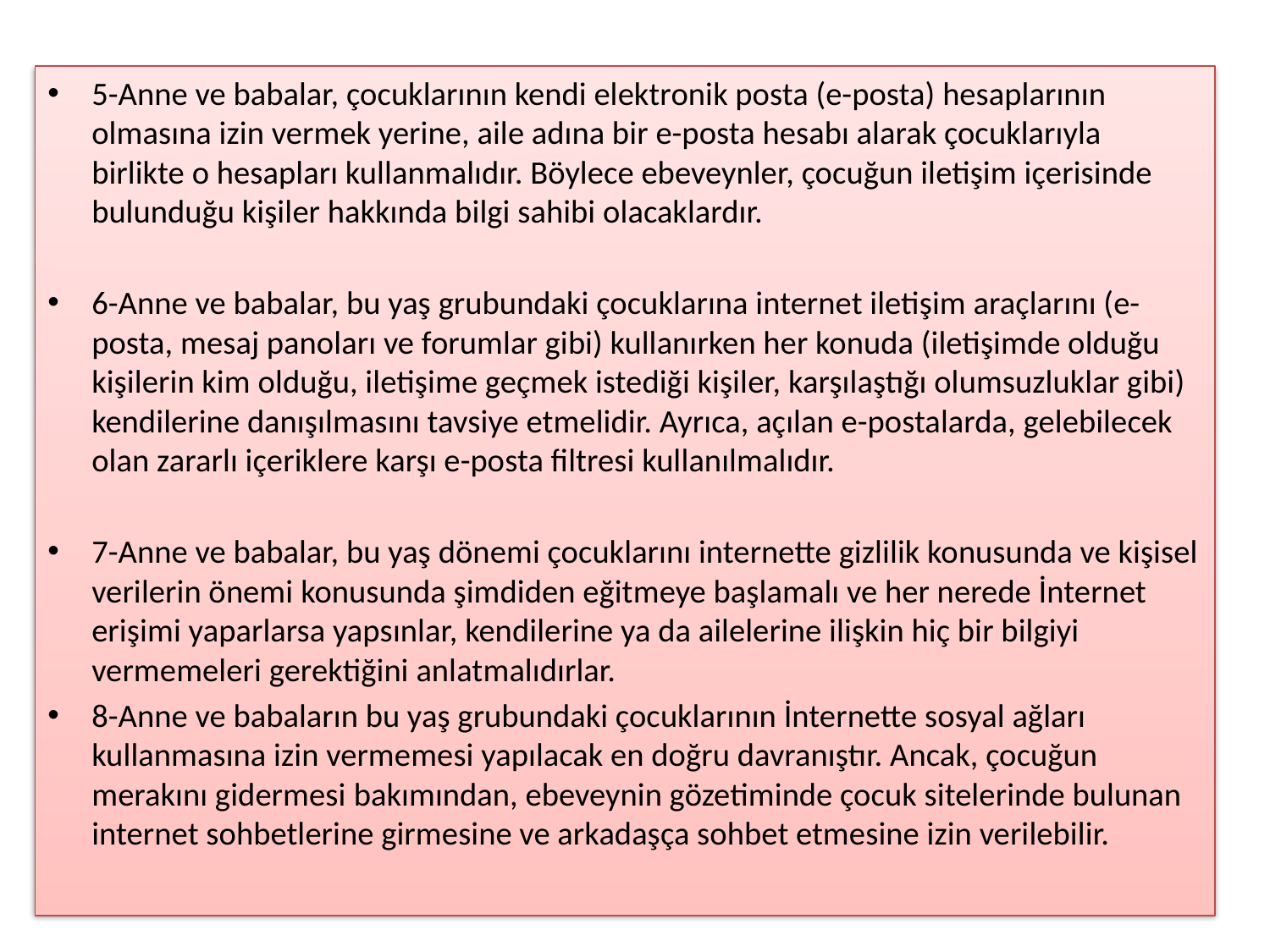

5-Anne ve babalar, çocuklarının kendi elektronik posta (e-posta) hesaplarının olmasına izin vermek yerine, aile adına bir e-posta hesabı alarak çocuklarıyla birlikte o hesapları kullanmalıdır. Böylece ebeveynler, çocuğun iletişim içerisinde bulunduğu kişiler hakkında bilgi sahibi olacaklardır.

6-Anne ve babalar, bu yaş grubundaki çocuklarına internet iletişim araçlarını (e-posta, mesaj panoları ve forumlar gibi) kullanırken her konuda (iletişimde olduğu kişilerin kim olduğu, iletişime geçmek istediği kişiler, karşılaştığı olumsuzluklar gibi) kendilerine danışılmasını tavsiye etmelidir. Ayrıca, açılan e-postalarda, gelebilecek olan zararlı içeriklere karşı e-posta filtresi kullanılmalıdır.

7-Anne ve babalar, bu yaş dönemi çocuklarını internette gizlilik konusunda ve kişisel verilerin önemi konusunda şimdiden eğitmeye başlamalı ve her nerede İnternet erişimi yaparlarsa yapsınlar, kendilerine ya da ailelerine ilişkin hiç bir bilgiyi vermemeleri gerektiğini anlatmalıdırlar.
8-Anne ve babaların bu yaş grubundaki çocuklarının İnternette sosyal ağları kullanmasına izin vermemesi yapılacak en doğru davranıştır. Ancak, çocuğun merakını gidermesi bakımından, ebeveynin gözetiminde çocuk sitelerinde bulunan internet sohbetlerine girmesine ve arkadaşça sohbet etmesine izin verilebilir.